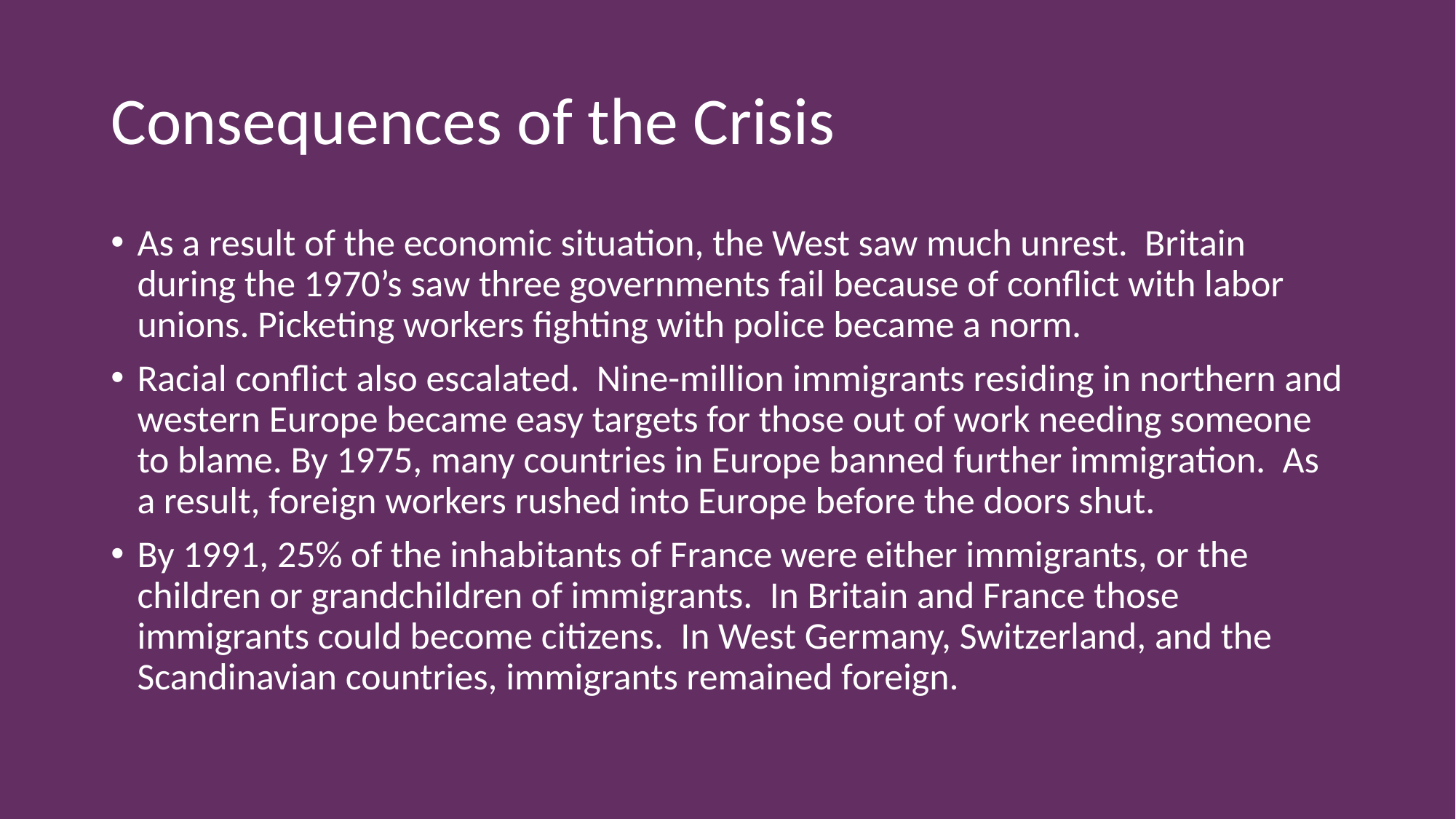

# Consequences of the Crisis
As a result of the economic situation, the West saw much unrest.  Britain during the 1970’s saw three governments fail because of conflict with labor unions. Picketing workers fighting with police became a norm.
Racial conflict also escalated.  Nine-million immigrants residing in northern and western Europe became easy targets for those out of work needing someone to blame. By 1975, many countries in Europe banned further immigration.  As a result, foreign workers rushed into Europe before the doors shut.
By 1991, 25% of the inhabitants of France were either immigrants, or the children or grandchildren of immigrants.  In Britain and France those immigrants could become citizens.  In West Germany, Switzerland, and the Scandinavian countries, immigrants remained foreign.